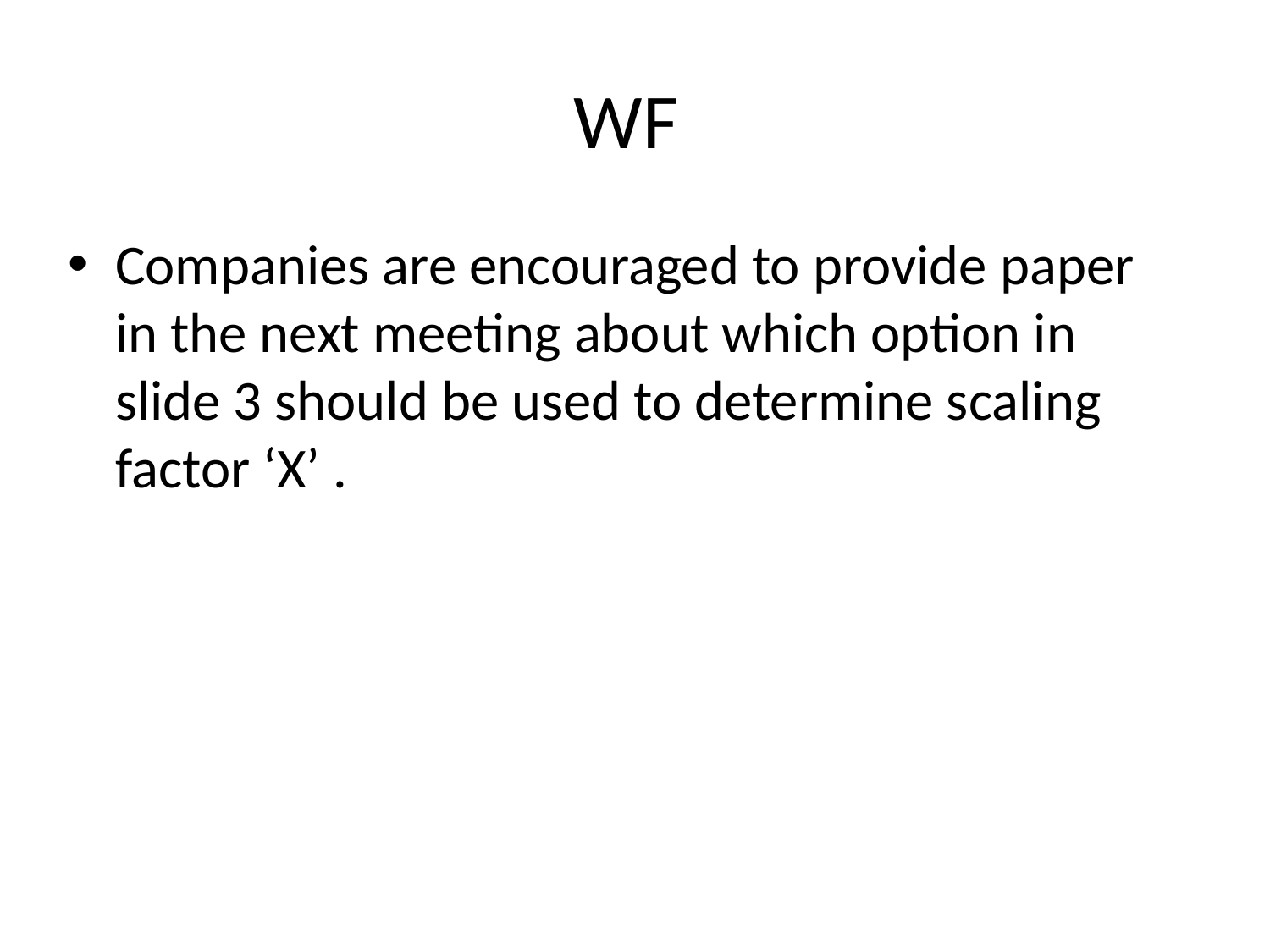

# WF
Companies are encouraged to provide paper in the next meeting about which option in slide 3 should be used to determine scaling factor ‘X’ .